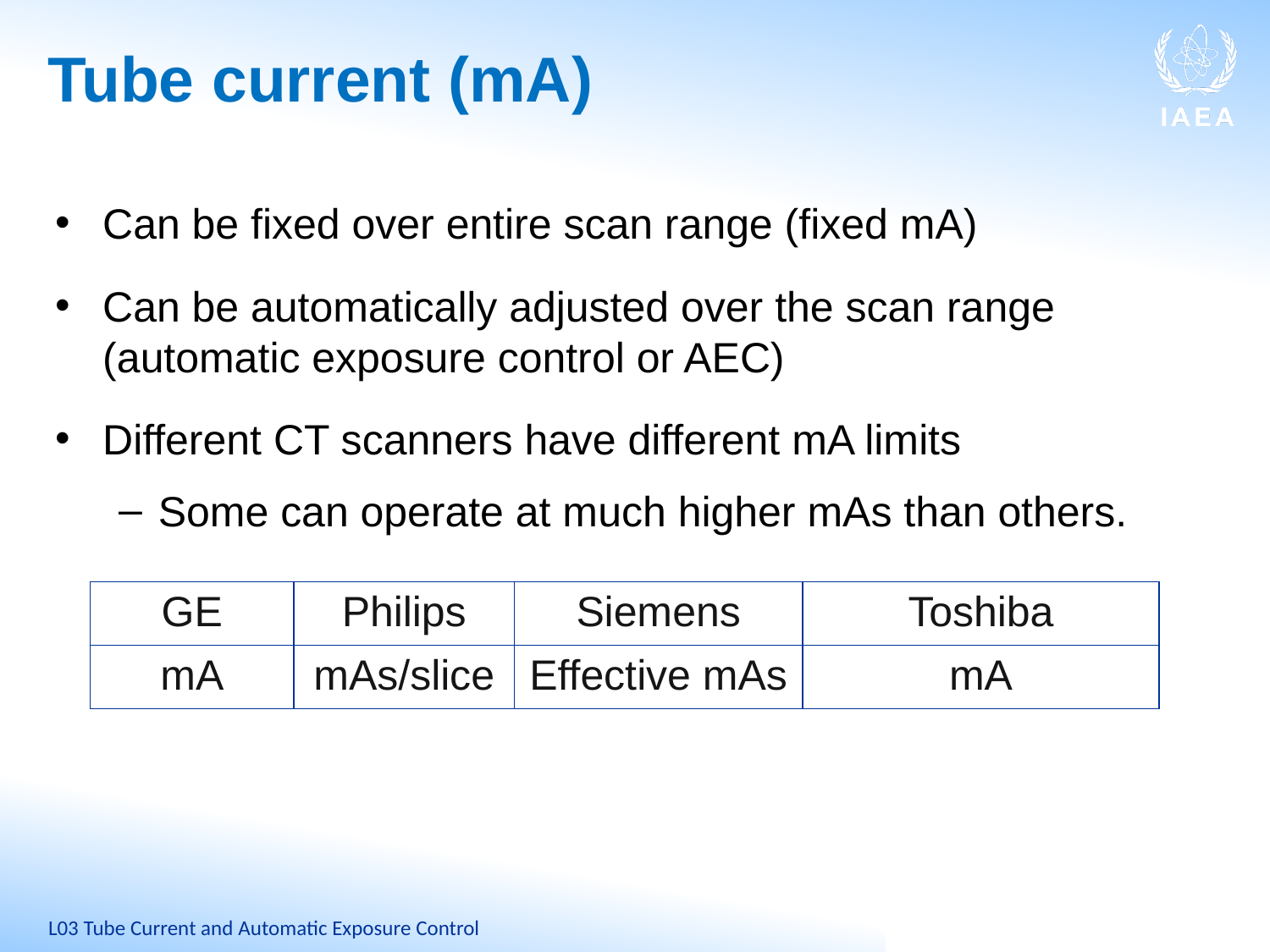

# Tube current (mA)
Can be fixed over entire scan range (fixed mA)
Can be automatically adjusted over the scan range (automatic exposure control or AEC)
Different CT scanners have different mA limits
Some can operate at much higher mAs than others.

| GE | Philips | Siemens | Toshiba |
| --- | --- | --- | --- |
| mA | mAs/slice | Effective mAs | mA |